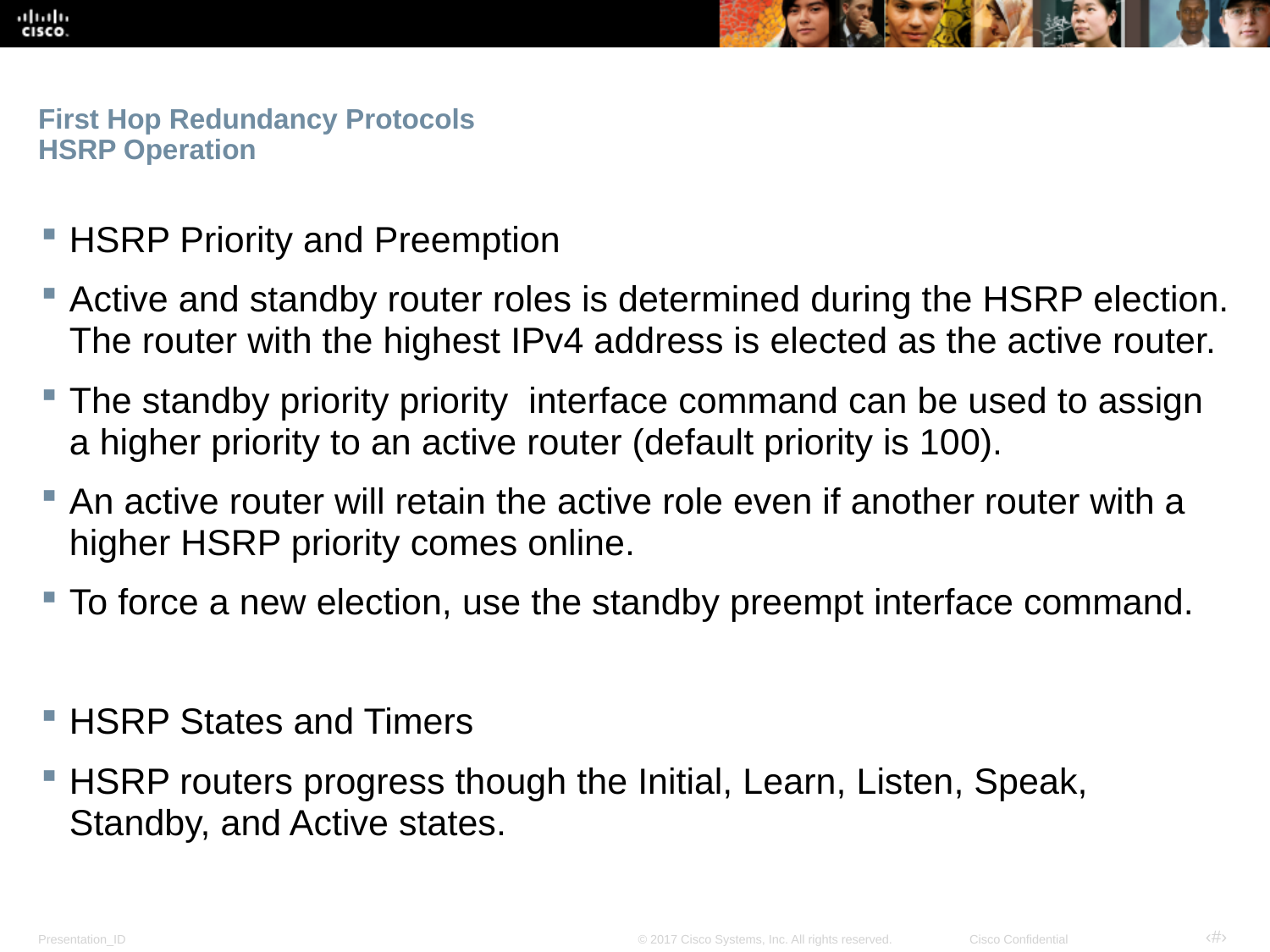

# First Hop Redundancy Protocols HSRP Operation
HSRP Priority and Preemption
Active and standby router roles is determined during the HSRP election. The router with the highest IPv4 address is elected as the active router.
The standby priority priority  interface command can be used to assign a higher priority to an active router (default priority is 100).
An active router will retain the active role even if another router with a higher HSRP priority comes online.
To force a new election, use the standby preempt interface command.

HSRP States and Timers
HSRP routers progress though the Initial, Learn, Listen, Speak, Standby, and Active states.